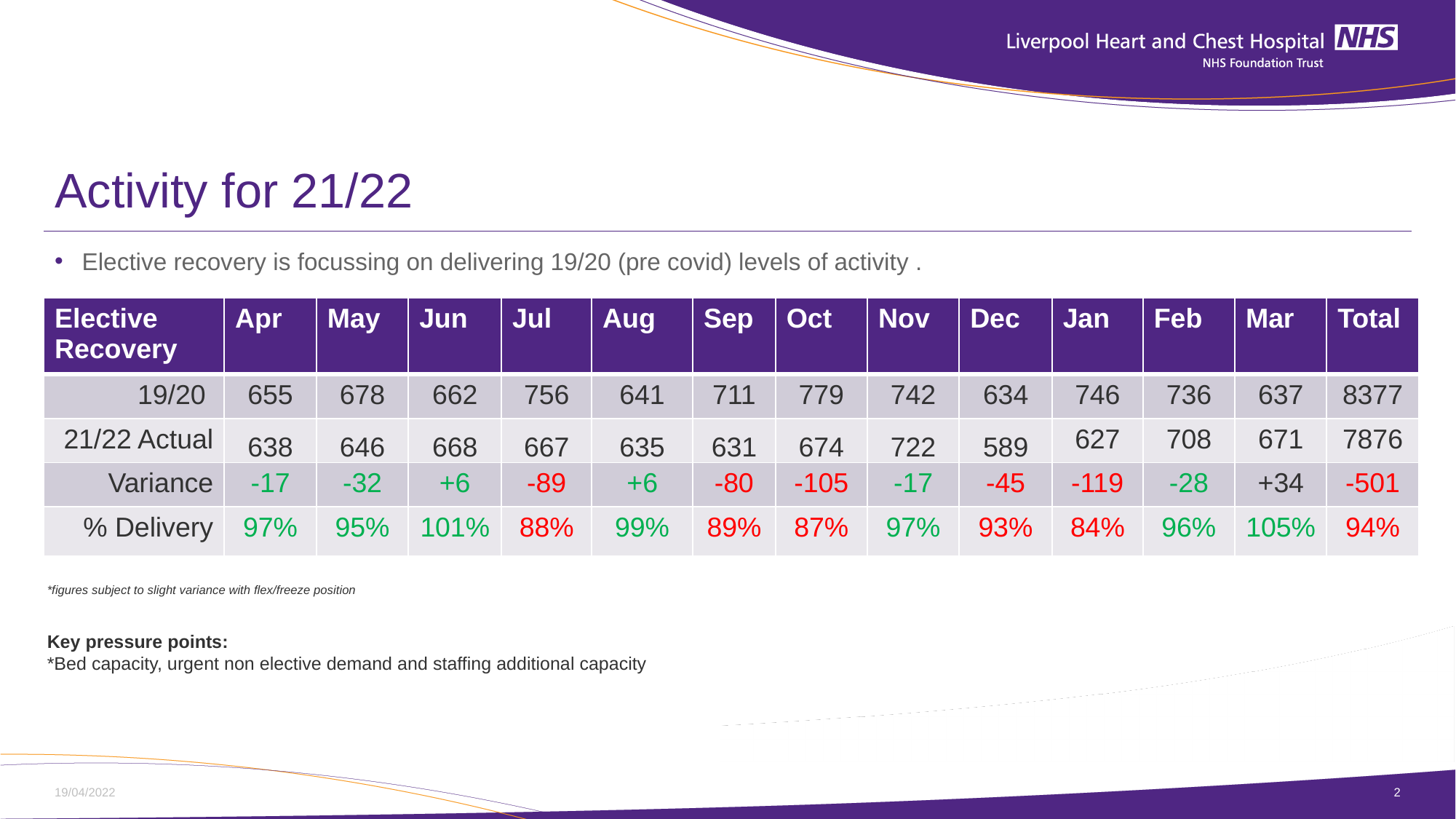

# Activity for 21/22
Elective recovery is focussing on delivering 19/20 (pre covid) levels of activity .
| Elective Recovery | Apr | May | Jun | Jul | Aug | Sep | Oct | Nov | Dec | Jan | Feb | Mar | Total |
| --- | --- | --- | --- | --- | --- | --- | --- | --- | --- | --- | --- | --- | --- |
| 19/20 | 655 | 678 | 662 | 756 | 641 | 711 | 779 | 742 | 634 | 746 | 736 | 637 | 8377 |
| 21/22 Actual | 638 | 646 | 668 | 667 | 635 | 631 | 674 | 722 | 589 | 627 | 708 | 671 | 7876 |
| Variance | -17 | -32 | +6 | -89 | +6 | -80 | -105 | -17 | -45 | -119 | -28 | +34 | -501 |
| % Delivery | 97% | 95% | 101% | 88% | 99% | 89% | 87% | 97% | 93% | 84% | 96% | 105% | 94% |
*figures subject to slight variance with flex/freeze position

Key pressure points:
*Bed capacity, urgent non elective demand and staffing additional capacity

19/04/2022
2